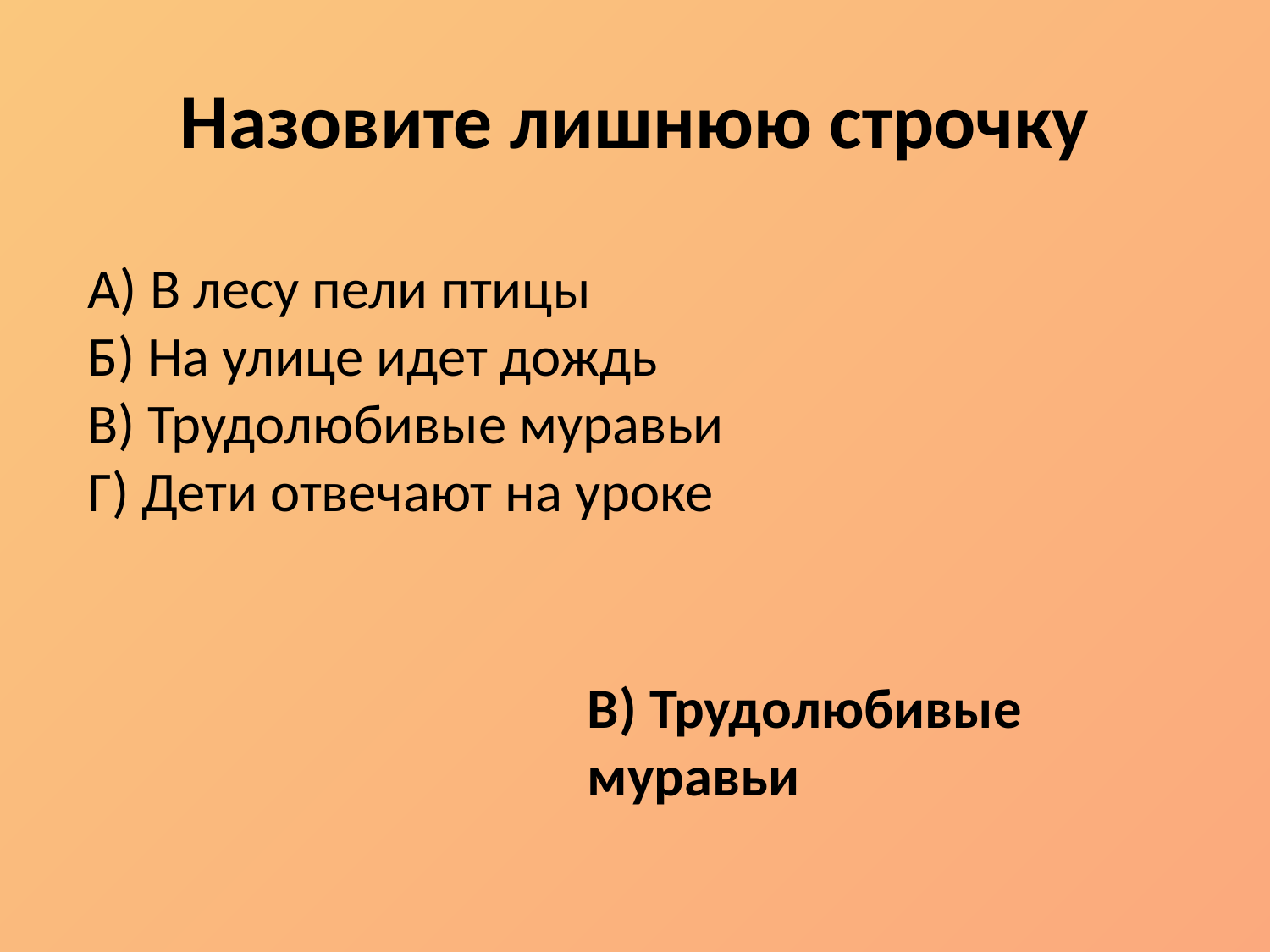

# Назовите лишнюю строчку
А) В лесу пели птицы
Б) На улице идет дождь
В) Трудолюбивые муравьи
Г) Дети отвечают на уроке
В) Трудолюбивые муравьи